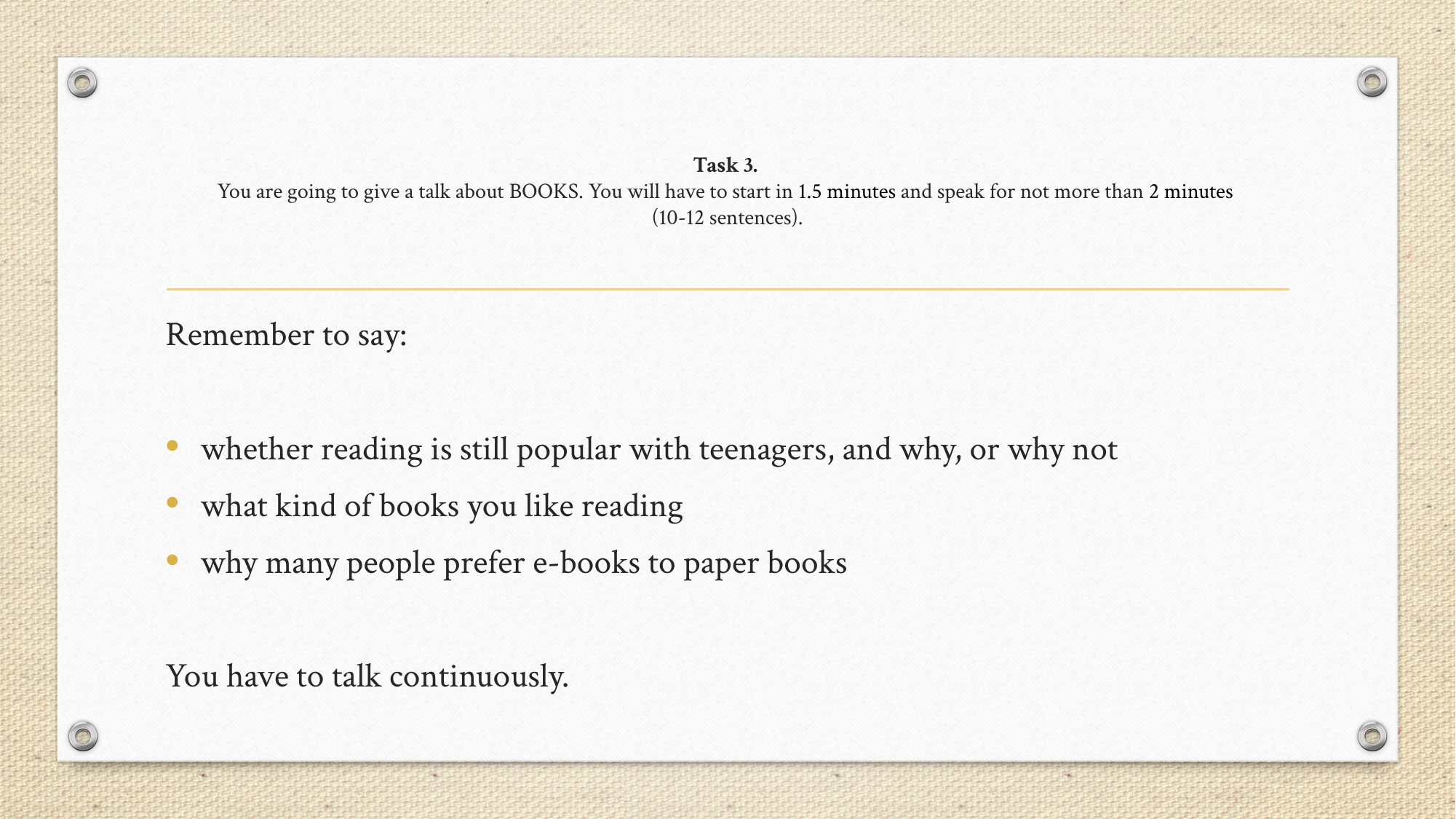

# Task 3. You are going to give a talk about BOOKS. You will have to start in 1.5 minutes and speak for not more than 2 minutes (10-12 sentences).
Remember to say:

whether reading is still popular with teenagers, and why, or why not
what kind of books you like reading
why many people prefer e-books to paper books

You have to talk continuously.